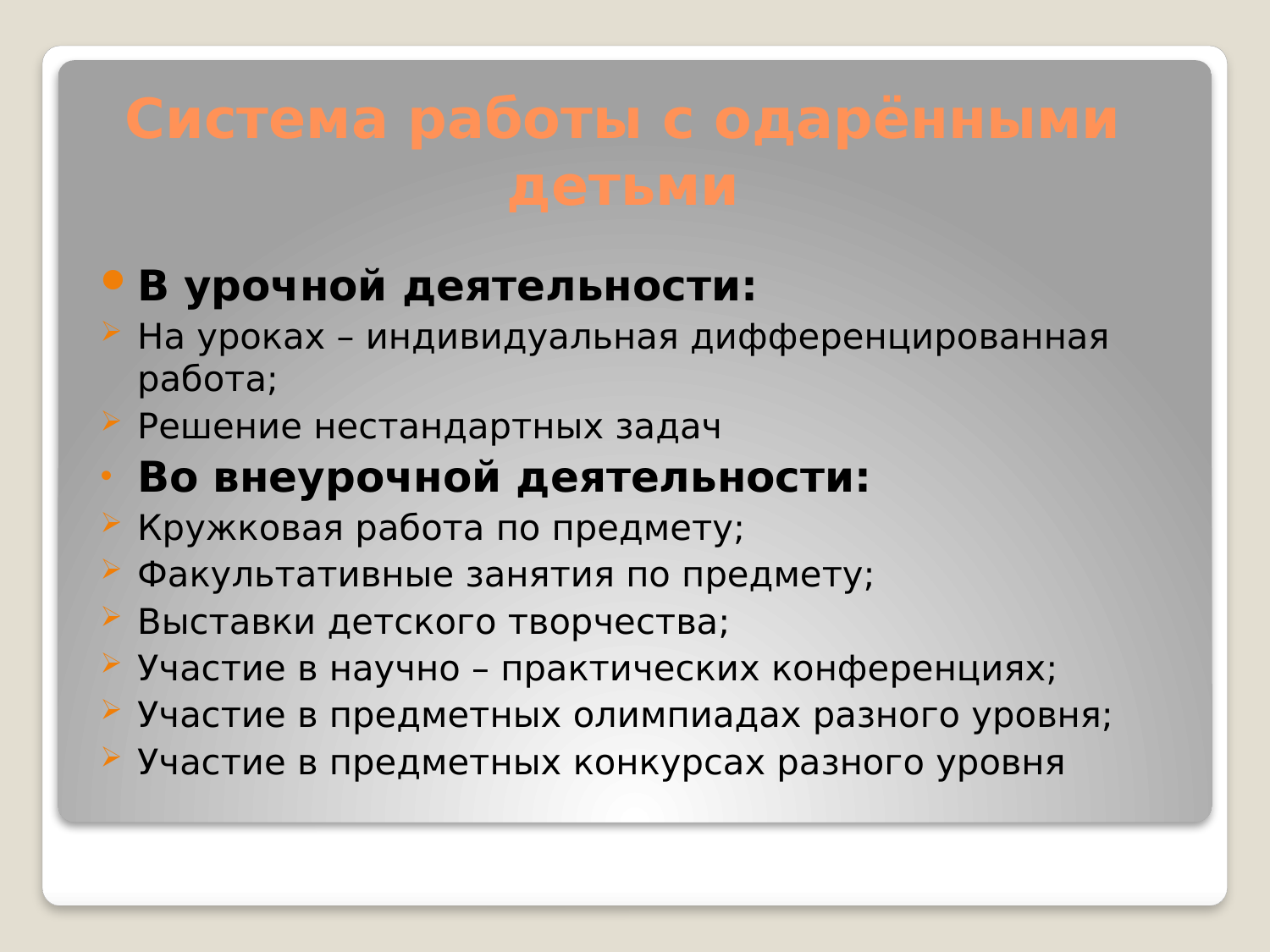

# Система работы с одарёнными детьми
В урочной деятельности:
На уроках – индивидуальная дифференцированная работа;
Решение нестандартных задач
Во внеурочной деятельности:
Кружковая работа по предмету;
Факультативные занятия по предмету;
Выставки детского творчества;
Участие в научно – практических конференциях;
Участие в предметных олимпиадах разного уровня;
Участие в предметных конкурсах разного уровня